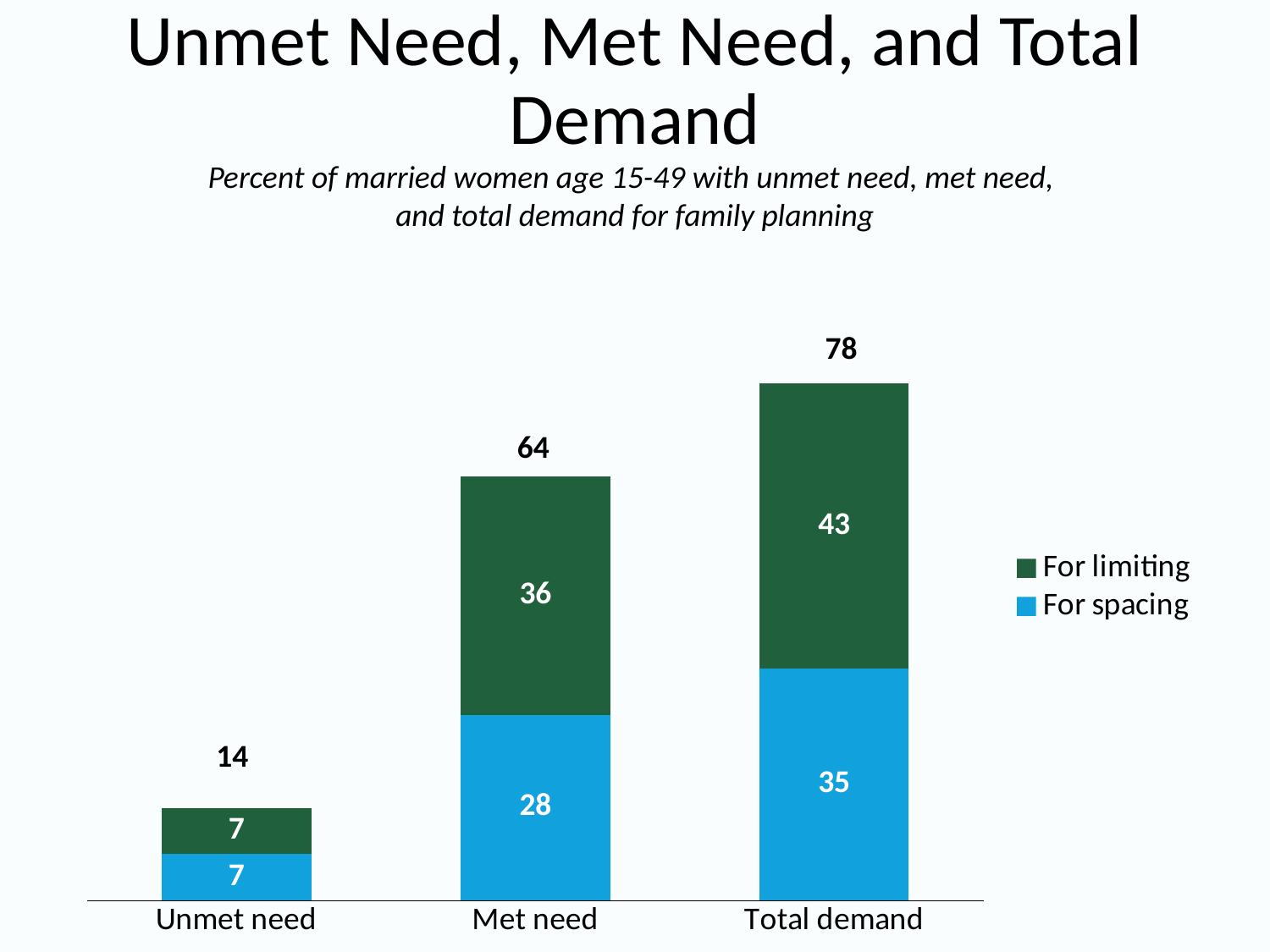

# Unmet Need, Met Need, and Total Demand
Percent of married women age 15-49 with unmet need, met need,
and total demand for family planning

### Chart

| Category | For spacing | For limiting |
|---|---|---|
| Unmet need | 7.0 | 7.0 |
| Met need | 28.0 | 36.0 |
| Total demand | 35.0 | 43.0 |
78
64
14